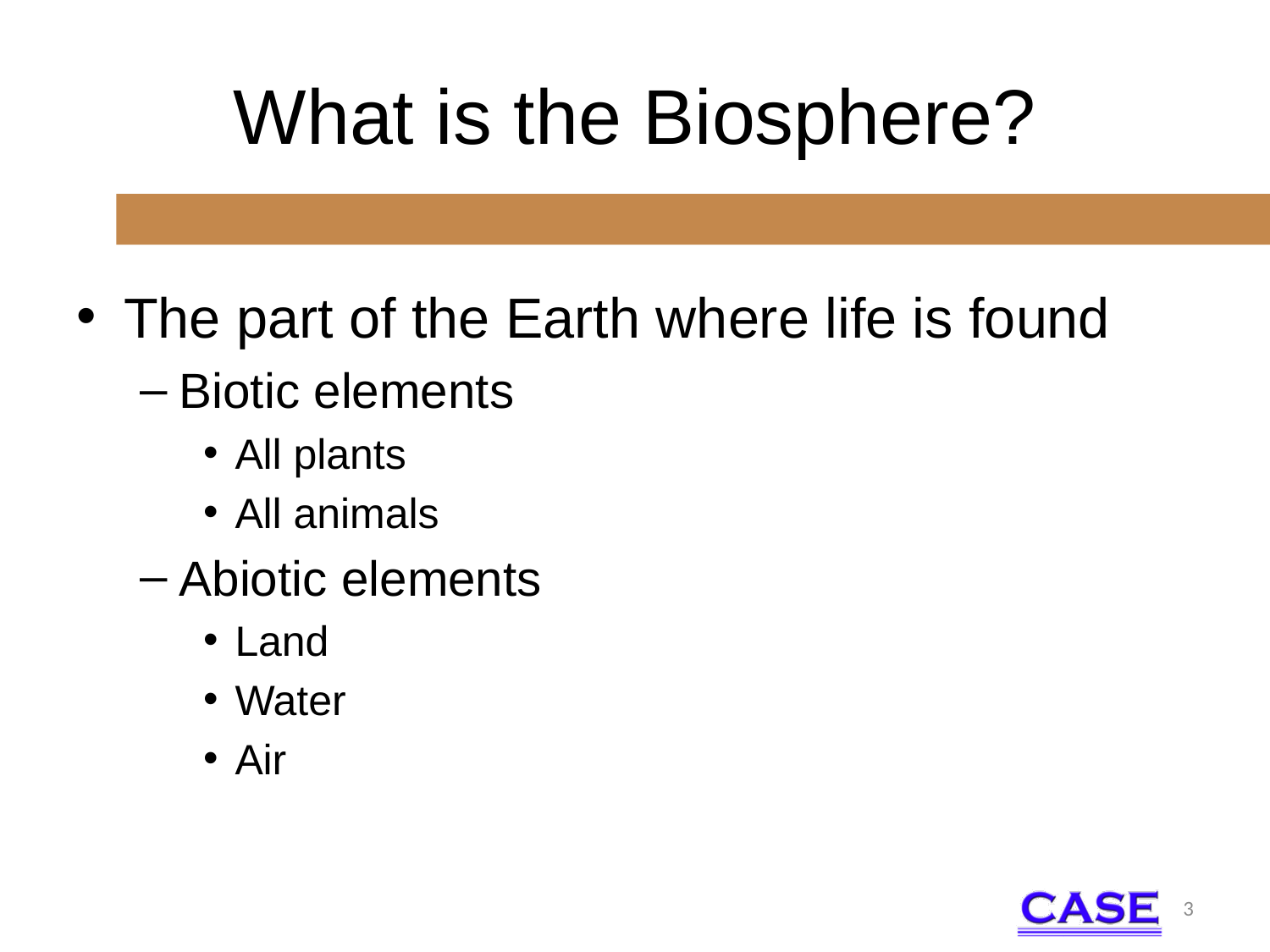

# What is the Biosphere?
The part of the Earth where life is found
Biotic elements
All plants
All animals
Abiotic elements
Land
Water
Air

3